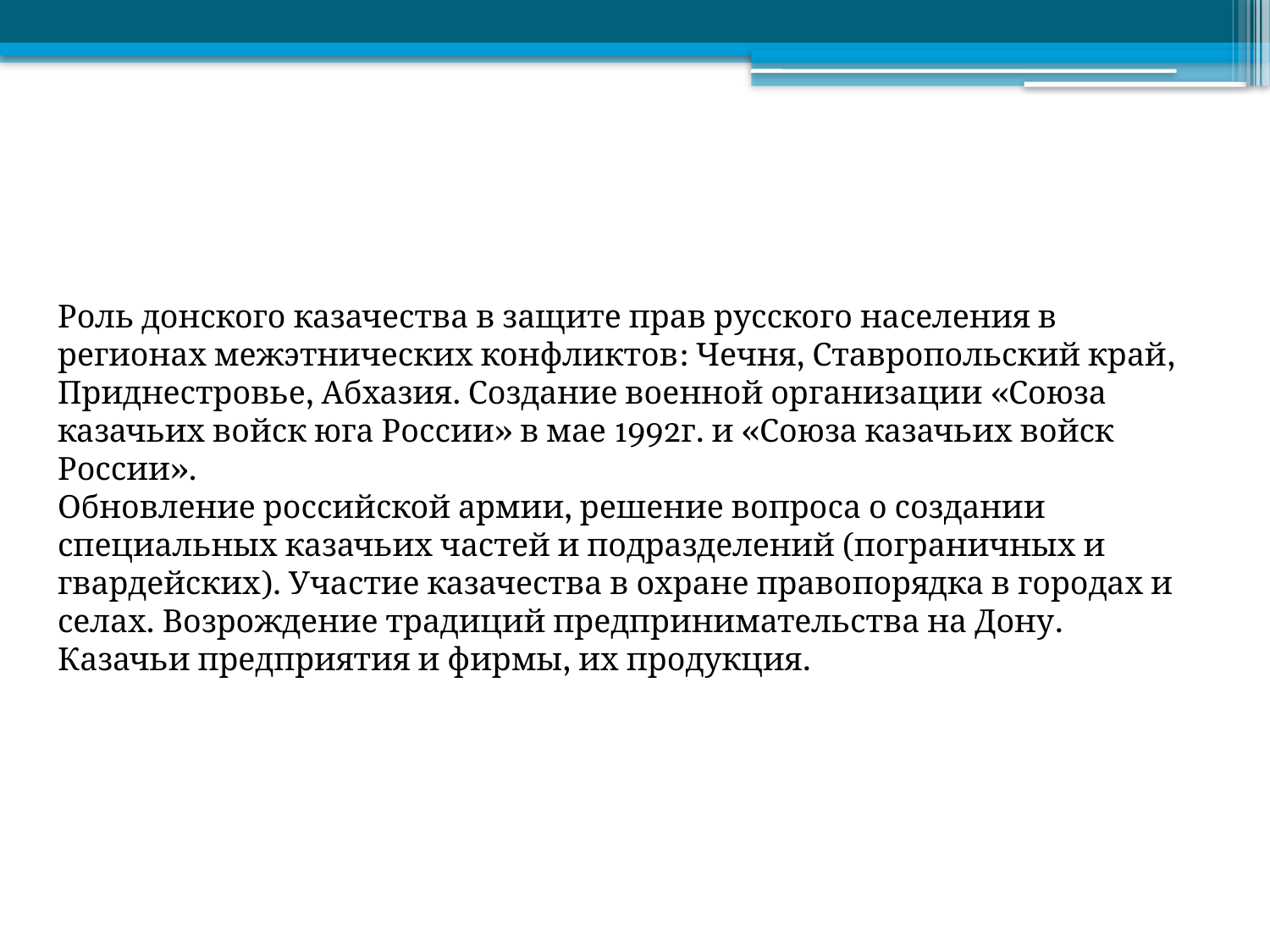

Роль донского казачества в защите прав русского населения в регионах межэтнических конфликтов: Чечня, Ставропольский край, Приднестровье, Абхазия. Создание военной организации «Союза казачьих войск юга России» в мае 1992г. и «Союза казачьих войск России».
Обновление российской армии, решение вопроса о создании специальных казачьих частей и подразделений (пограничных и гвардейских). Участие казачества в охране правопорядка в городах и селах. Возрождение традиций предпринимательства на Дону. Казачьи предприятия и фирмы, их продукция.